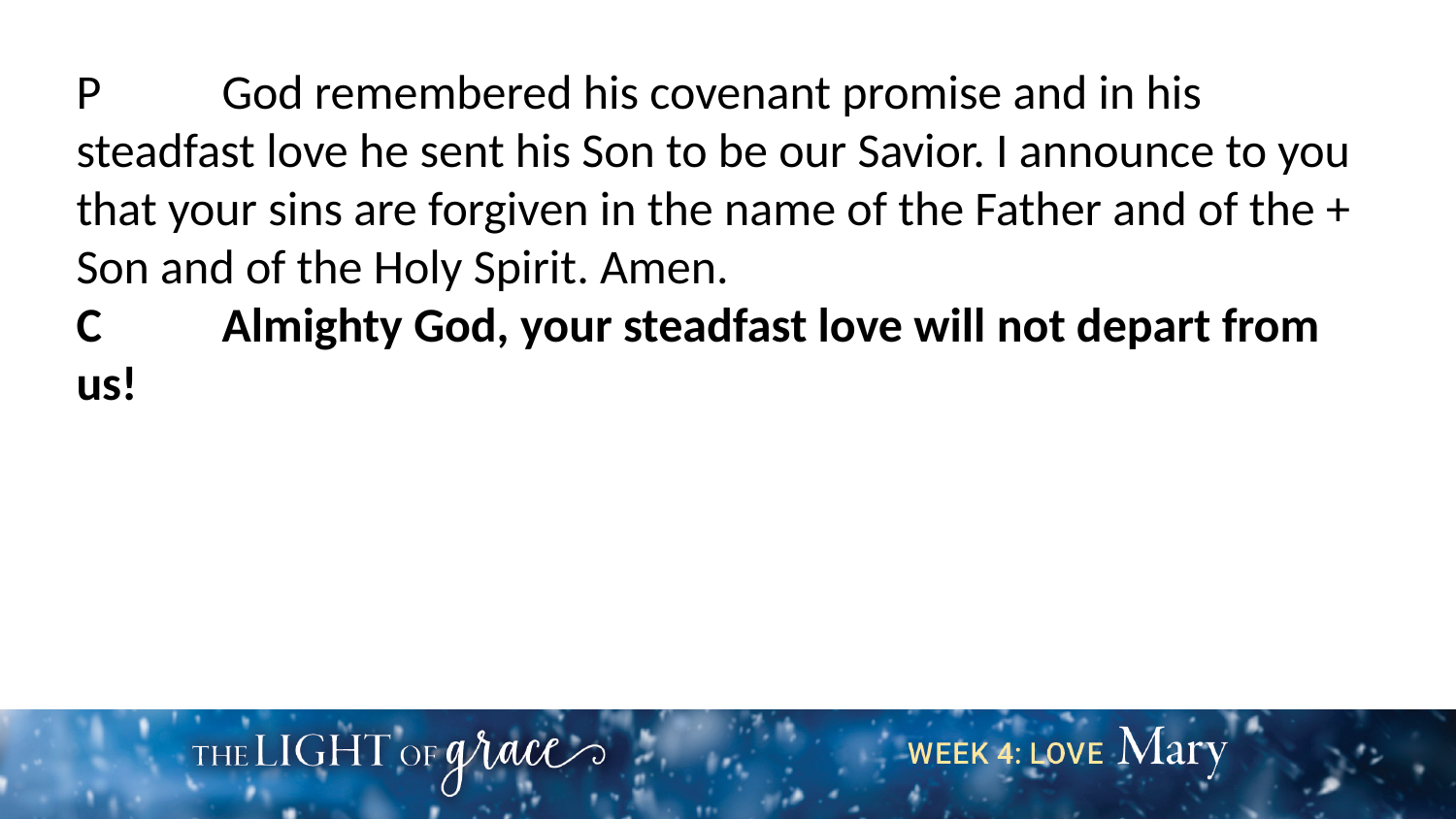

P	God remembered his covenant promise and in his steadfast love he sent his Son to be our Savior. I announce to you that your sins are forgiven in the name of the Father and of the + Son and of the Holy Spirit. Amen.
C	Almighty God, your steadfast love will not depart from us!